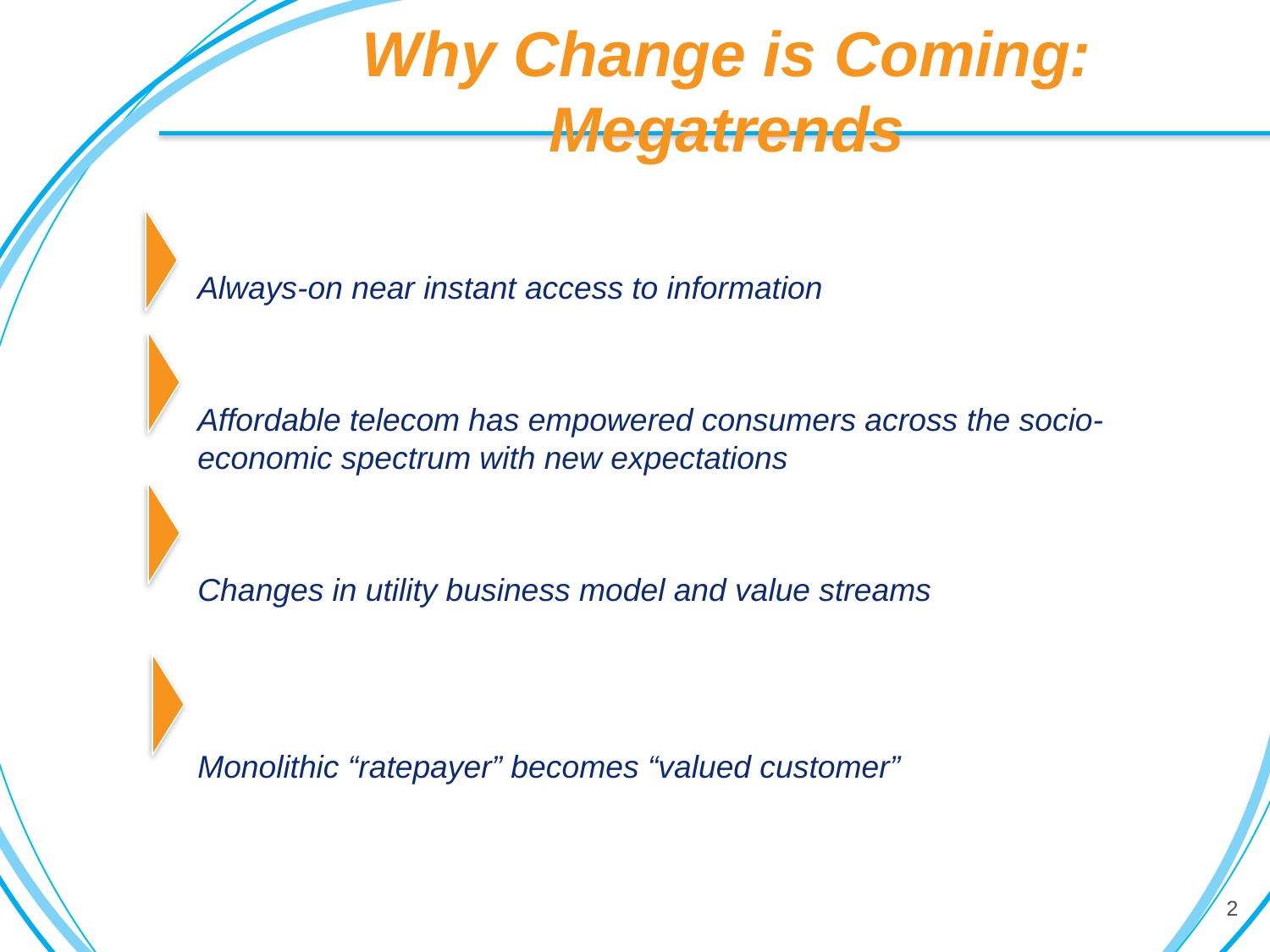

# Why Change is Coming: Megatrends

Always-on near instant access to information

Affordable telecom has empowered consumers across the socio-economic spectrum with new expectations

Changes in utility business model and value streams

Monolithic “ratepayer” becomes “valued customer”

2